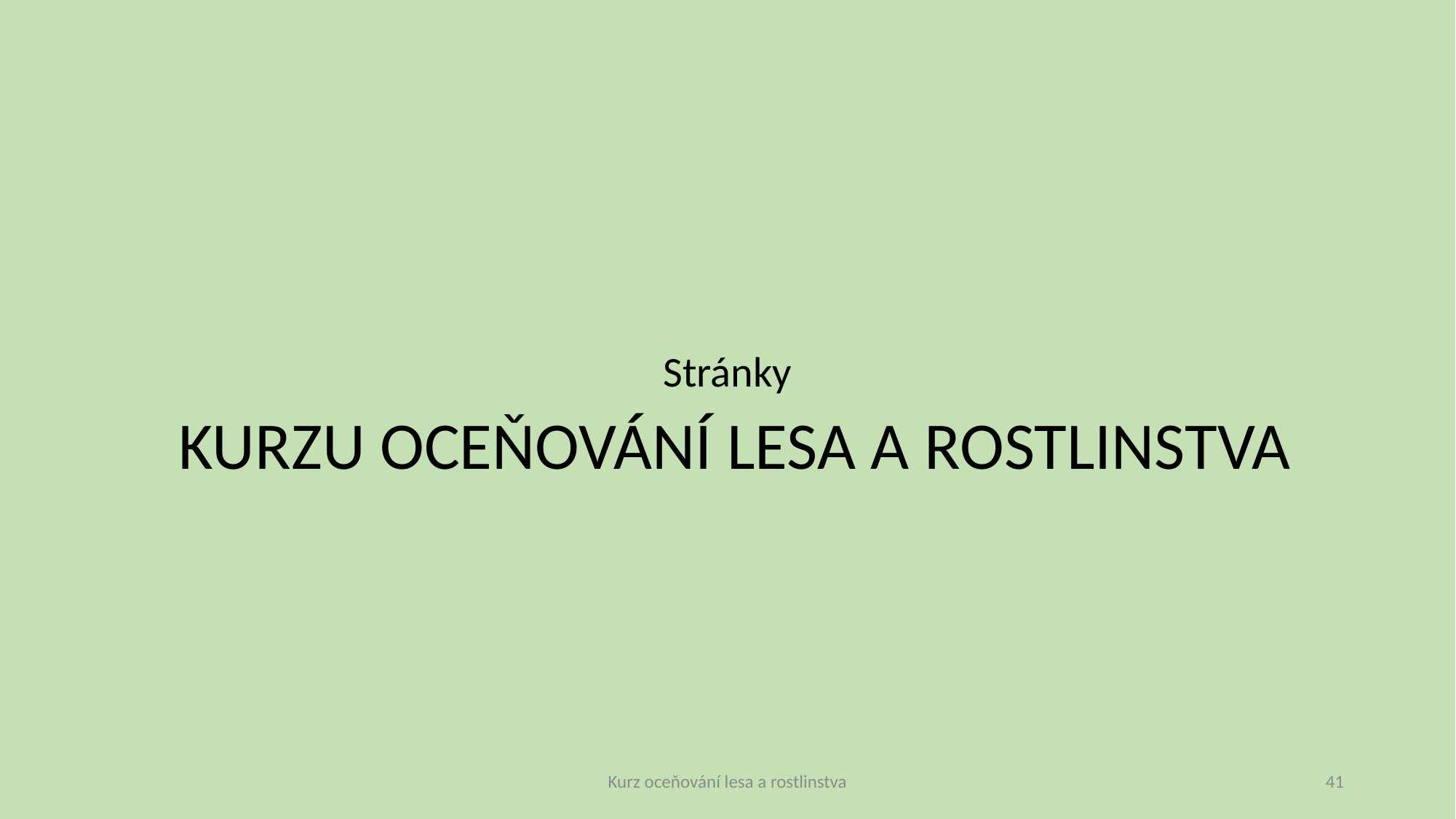

#

Stránky
 KURZU OCEŇOVÁNÍ LESA A ROSTLINSTVA
Kurz oceňování lesa a rostlinstva
41